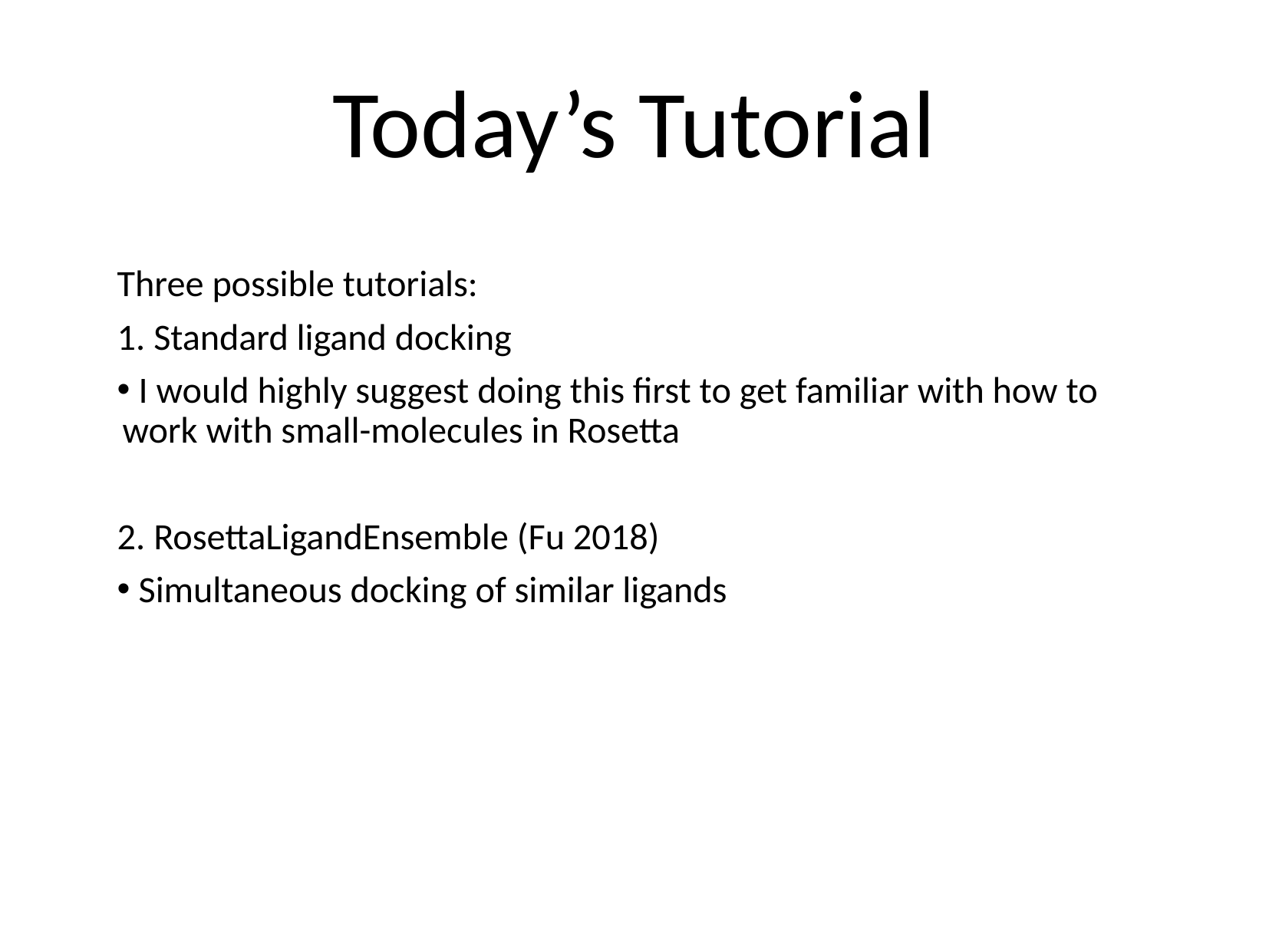

# Today’s Tutorial
Three possible tutorials:
1. Standard ligand docking
 I would highly suggest doing this first to get familiar with how to work with small-molecules in Rosetta

2. RosettaLigandEnsemble (Fu 2018)
 Simultaneous docking of similar ligands